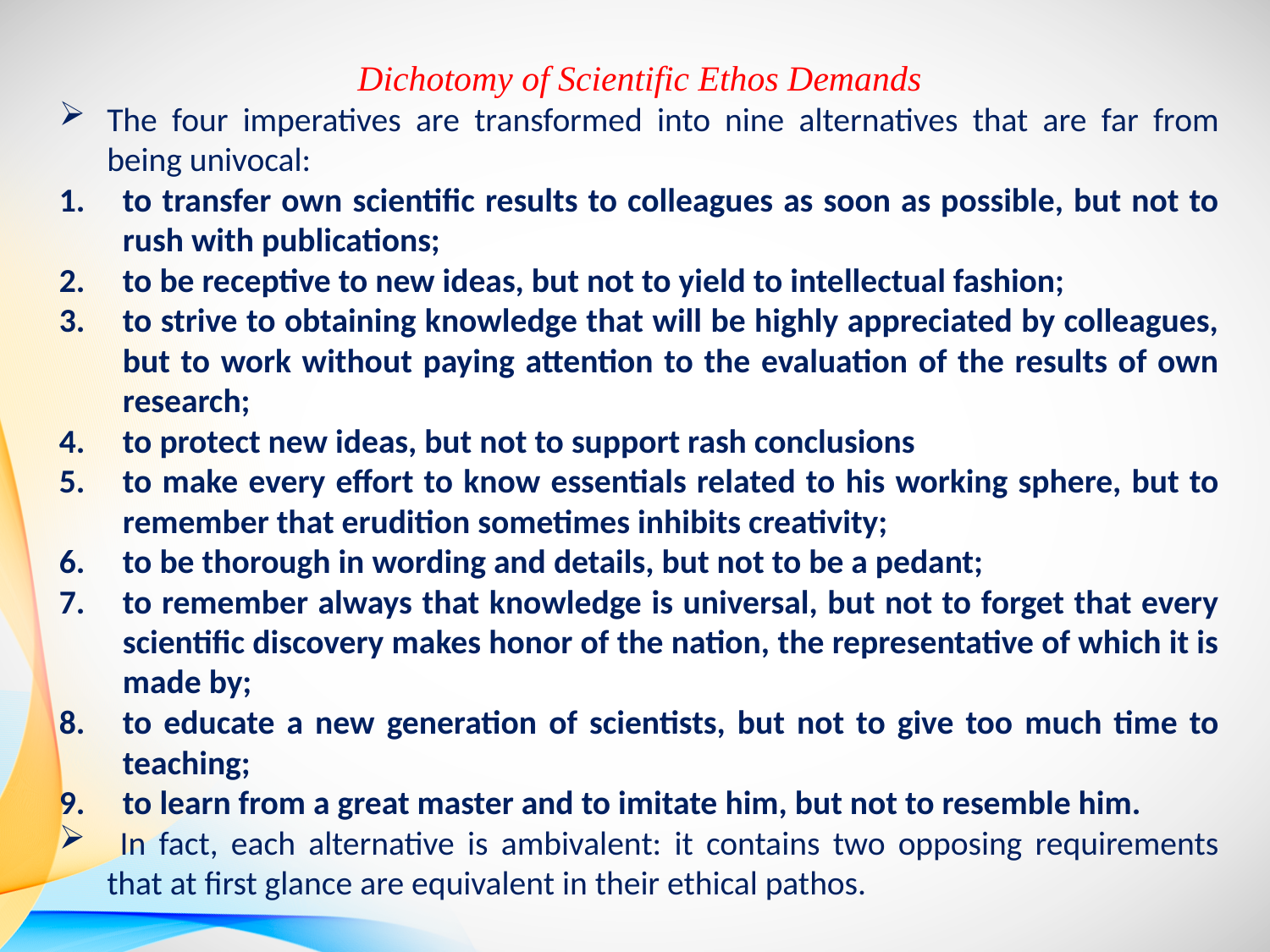

Dichotomy of Scientific Ethos Demands
The four imperatives are transformed into nine alternatives that are far from being univocal:
to transfer own scientific results to colleagues as soon as possible, but not to rush with publications;
to be receptive to new ideas, but not to yield to intellectual fashion;
to strive to obtaining knowledge that will be highly appreciated by colleagues, but to work without paying attention to the evaluation of the results of own research;
to protect new ideas, but not to support rash conclusions
to make every effort to know essentials related to his working sphere, but to remember that erudition sometimes inhibits creativity;
to be thorough in wording and details, but not to be a pedant;
to remember always that knowledge is universal, but not to forget that every scientific discovery makes honor of the nation, the representative of which it is made by;
to educate a new generation of scientists, but not to give too much time to teaching;
to learn from a great master and to imitate him, but not to resemble him.
 In fact, each alternative is ambivalent: it contains two opposing requirements that at first glance are equivalent in their ethical pathos.